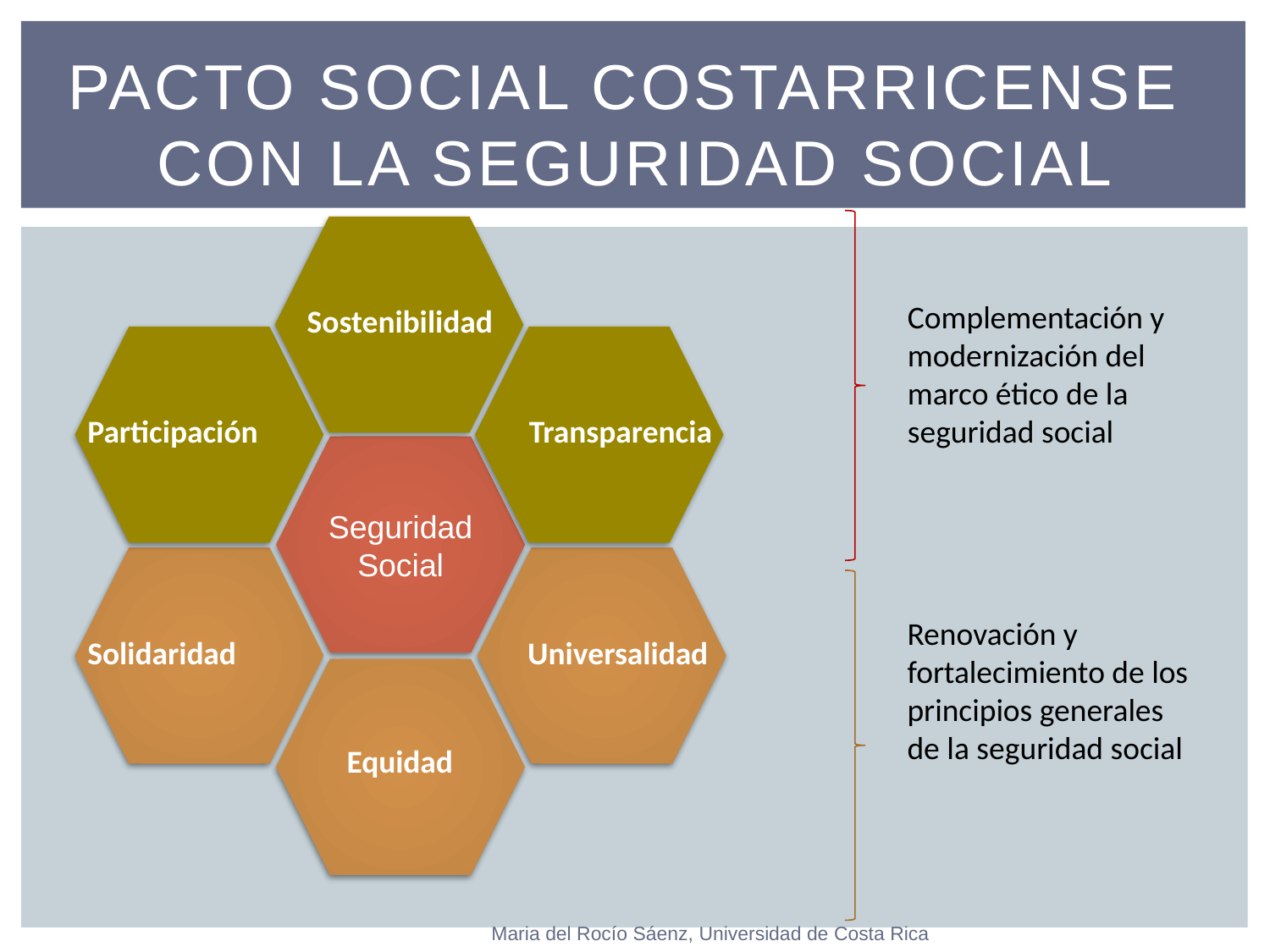

# pacto social costarricense  con la seguridad social

Sostenibilidad
Complementación y modernización del marco ético de la seguridad social

Participación

Transparencia
Seguridad Social

Solidaridad

Universalidad

Renovación y fortalecimiento de los principios generales de la seguridad social

Equidad

Maria del Rocío Sáenz, Universidad de Costa Rica